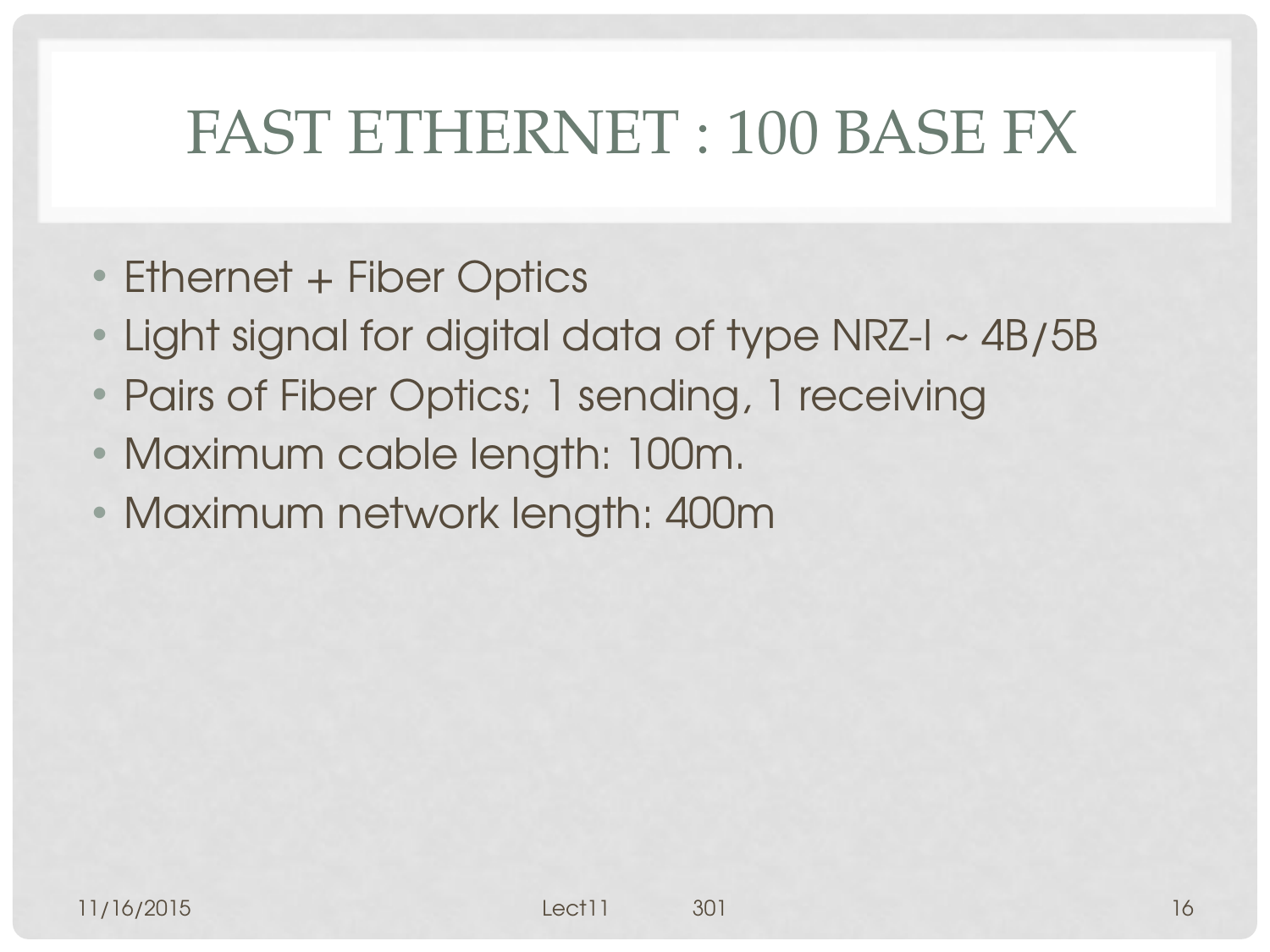

# Fast Ethernet : 100 Base FX
Ethernet + Fiber Optics
Light signal for digital data of type NRZ-I ~ 4B/5B
Pairs of Fiber Optics; 1 sending, 1 receiving
Maximum cable length: 100m.
Maximum network length: 400m

11/16/2015
Lect11              301
16